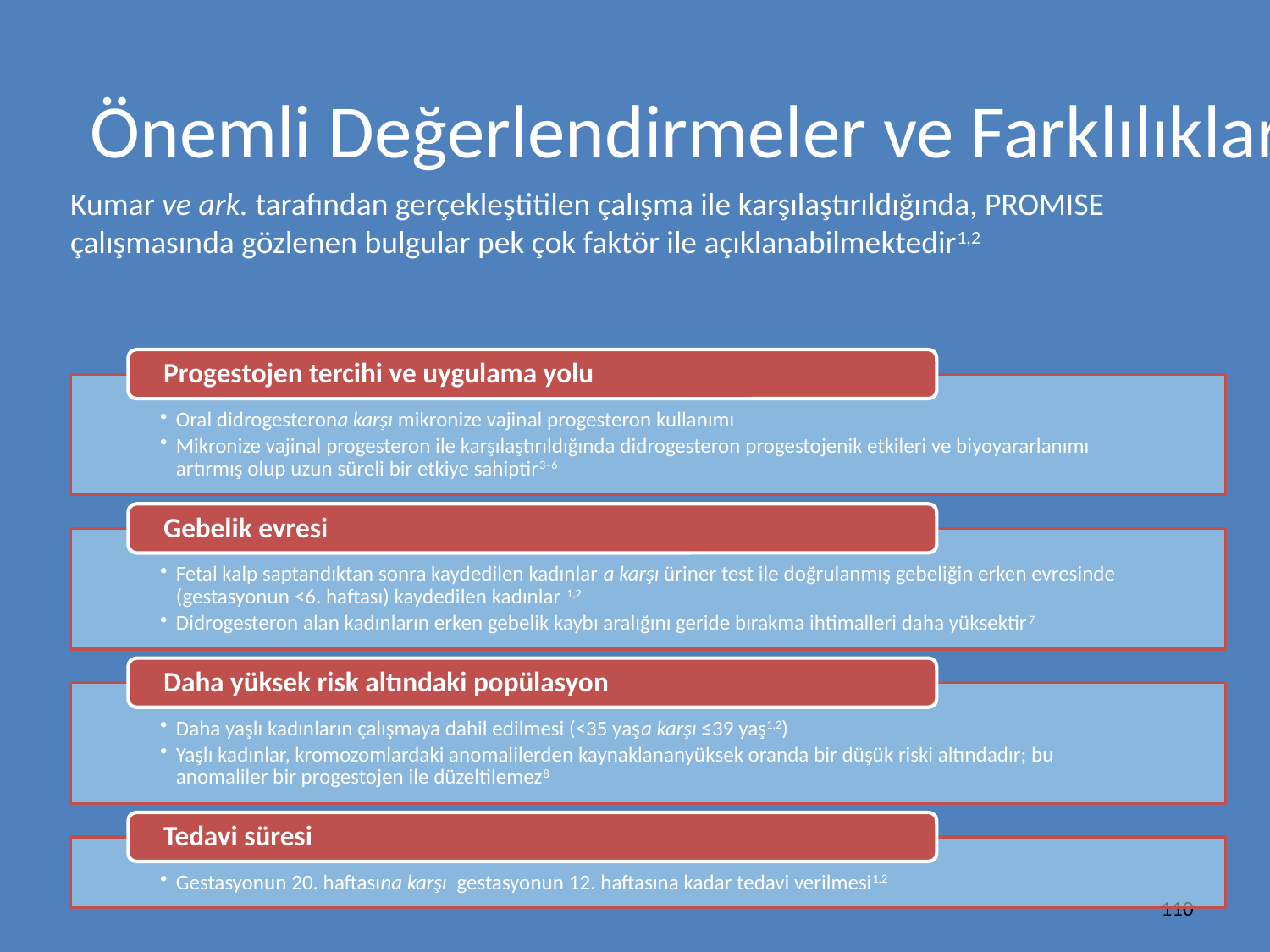

# Önemli Değerlendirmeler ve Farklılıklar
Kumar ve ark. tarafından gerçekleştitilen çalışma ile karşılaştırıldığında, PROMISE çalışmasında gözlenen bulgular pek çok faktör ile açıklanabilmektedir1,2

Oral didrogesterona karşı mikronize vajinal progesteron kullanımı
Mikronize vajinal progesteron ile karşılaştırıldığında didrogesteron progestojenik etkileri ve biyoyararlanımı artırmış olup uzun süreli bir etkiye sahiptir3–6
Progestojen tercihi ve uygulama yolu
Fetal kalp saptandıktan sonra kaydedilen kadınlar a karşı üriner test ile doğrulanmış gebeliğin erken evresinde (gestasyonun <6. haftası) kaydedilen kadınlar 1,2
Didrogesteron alan kadınların erken gebelik kaybı aralığını geride bırakma ihtimalleri daha yüksektir7
Gebelik evresi
Daha yaşlı kadınların çalışmaya dahil edilmesi (<35 yaşa karşı ≤39 yaş1,2)
Yaşlı kadınlar, kromozomlardaki anomalilerden kaynaklananyüksek oranda bir düşük riski altındadır; bu anomaliler bir progestojen ile düzeltilemez8
Daha yüksek risk altındaki popülasyon
Gestasyonun 20. haftasına karşı  gestasyonun 12. haftasına kadar tedavi verilmesi1,2
Tedavi süresi
110